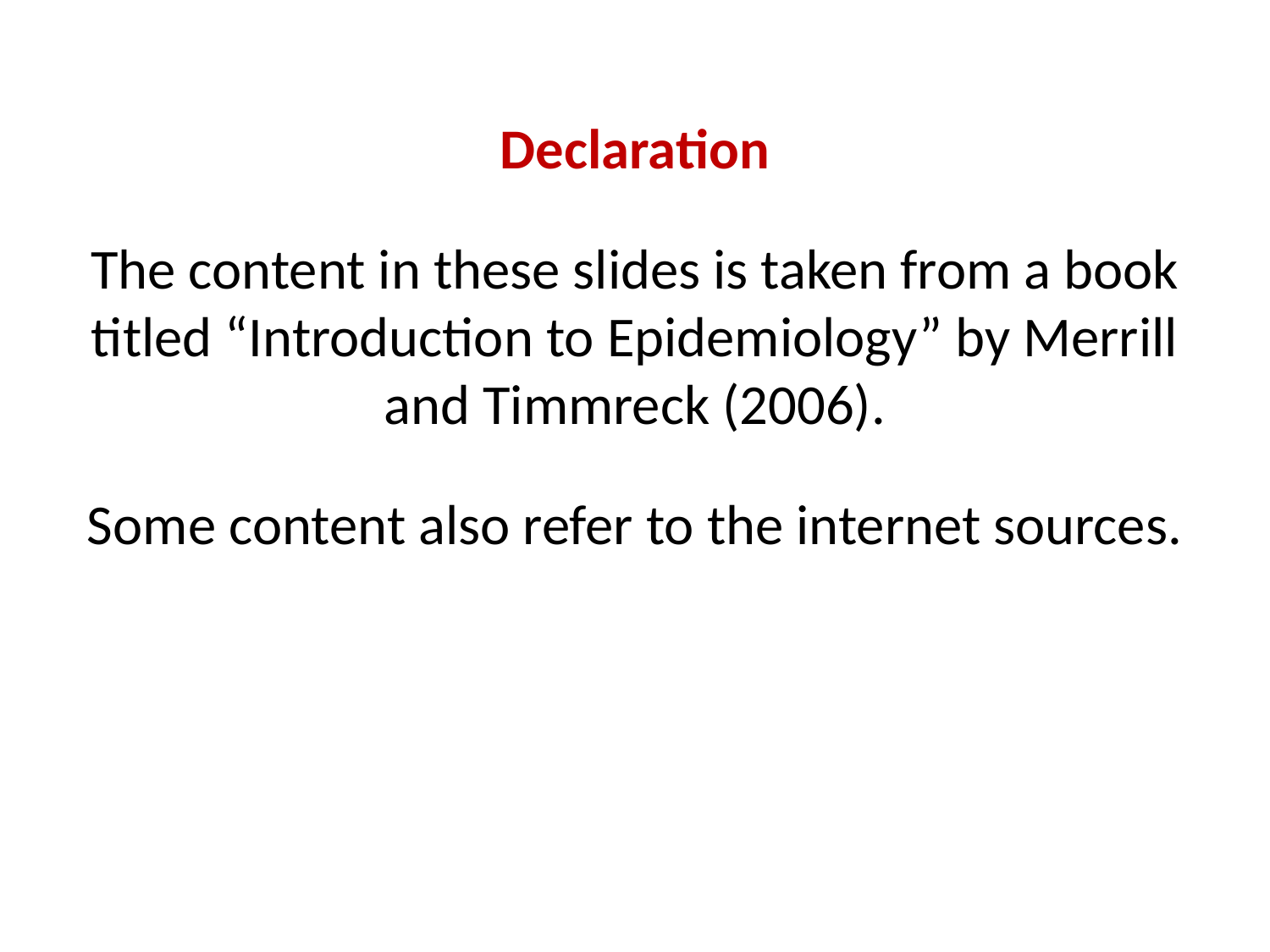

Declaration
The content in these slides is taken from a book titled “Introduction to Epidemiology” by Merrill and Timmreck (2006).
Some content also refer to the internet sources.